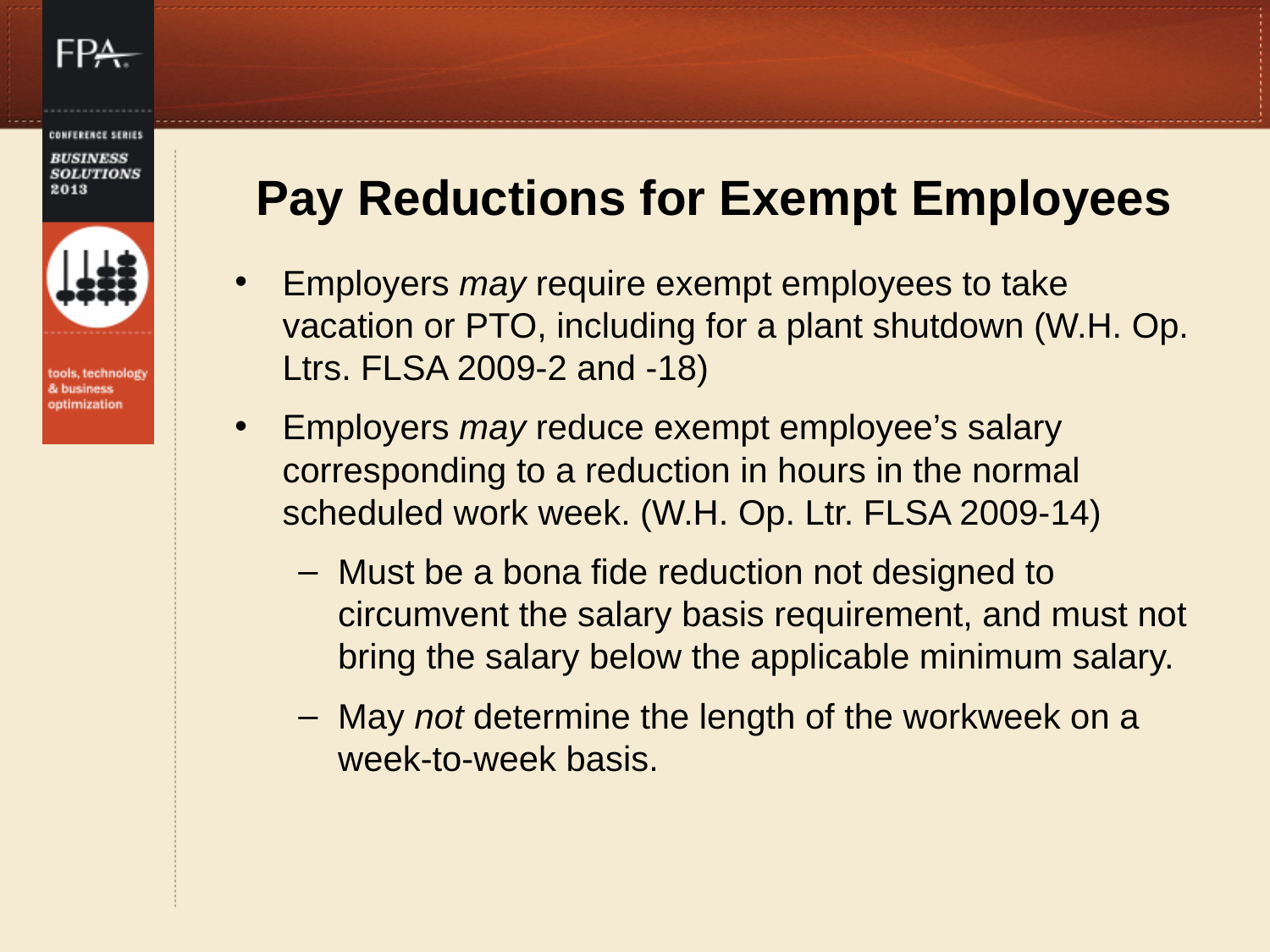

# Pay Reductions for Exempt Employees
Employers may require exempt employees to take vacation or PTO, including for a plant shutdown (W.H. Op. Ltrs. FLSA 2009-2 and -18)
Employers may reduce exempt employee’s salary corresponding to a reduction in hours in the normal scheduled work week. (W.H. Op. Ltr. FLSA 2009-14)
Must be a bona fide reduction not designed to circumvent the salary basis requirement, and must not bring the salary below the applicable minimum salary.
May not determine the length of the workweek on a week-to-week basis.